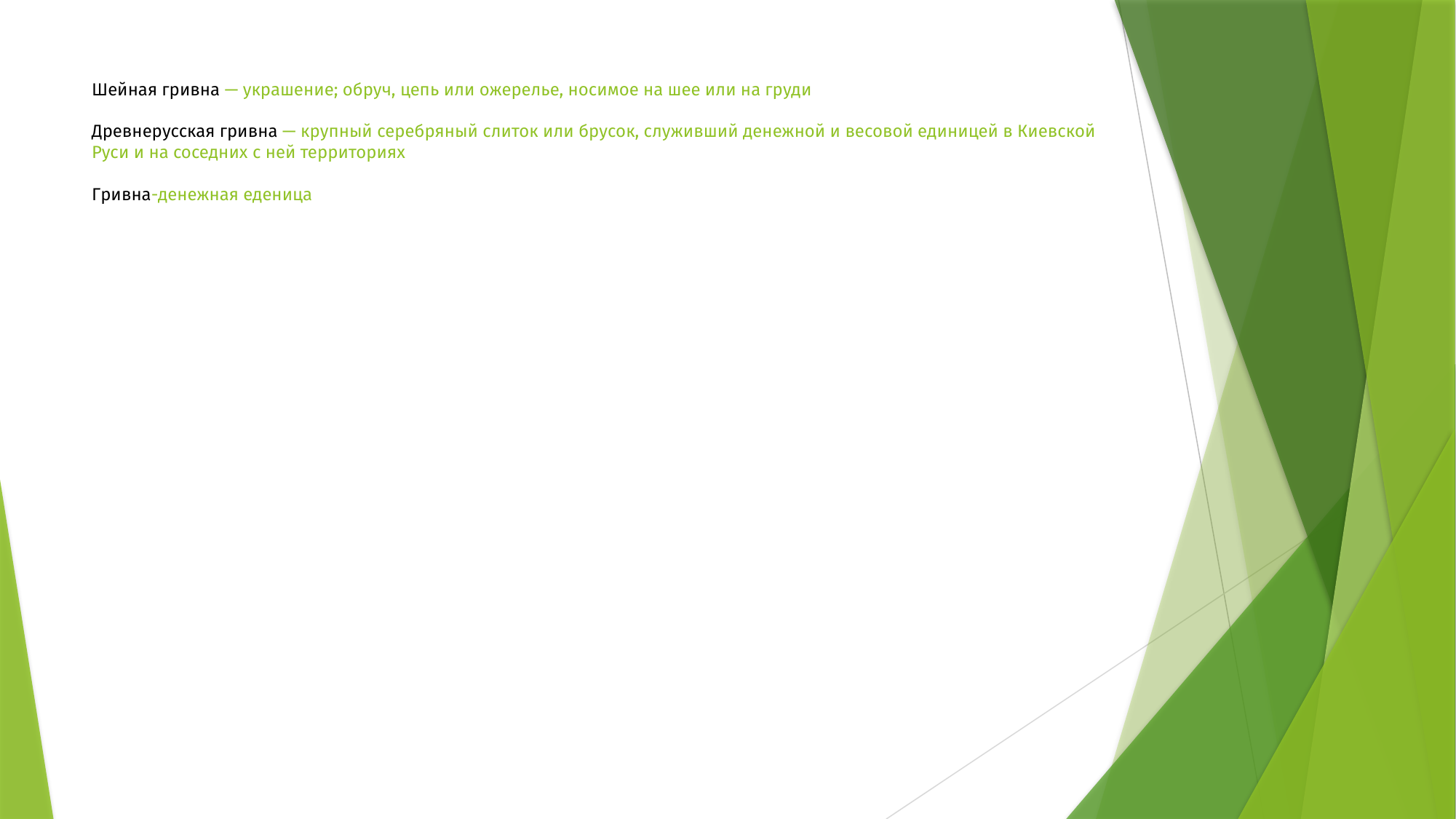

# Шейная гривна — украшение; обруч, цепь или ожерелье, носимое на шее или на груди Древнерусская гривна — крупный серебряный слиток или брусок, служивший денежной и весовой единицей в Киевской Руси и на соседних с ней территориях Гривна-денежная еденица